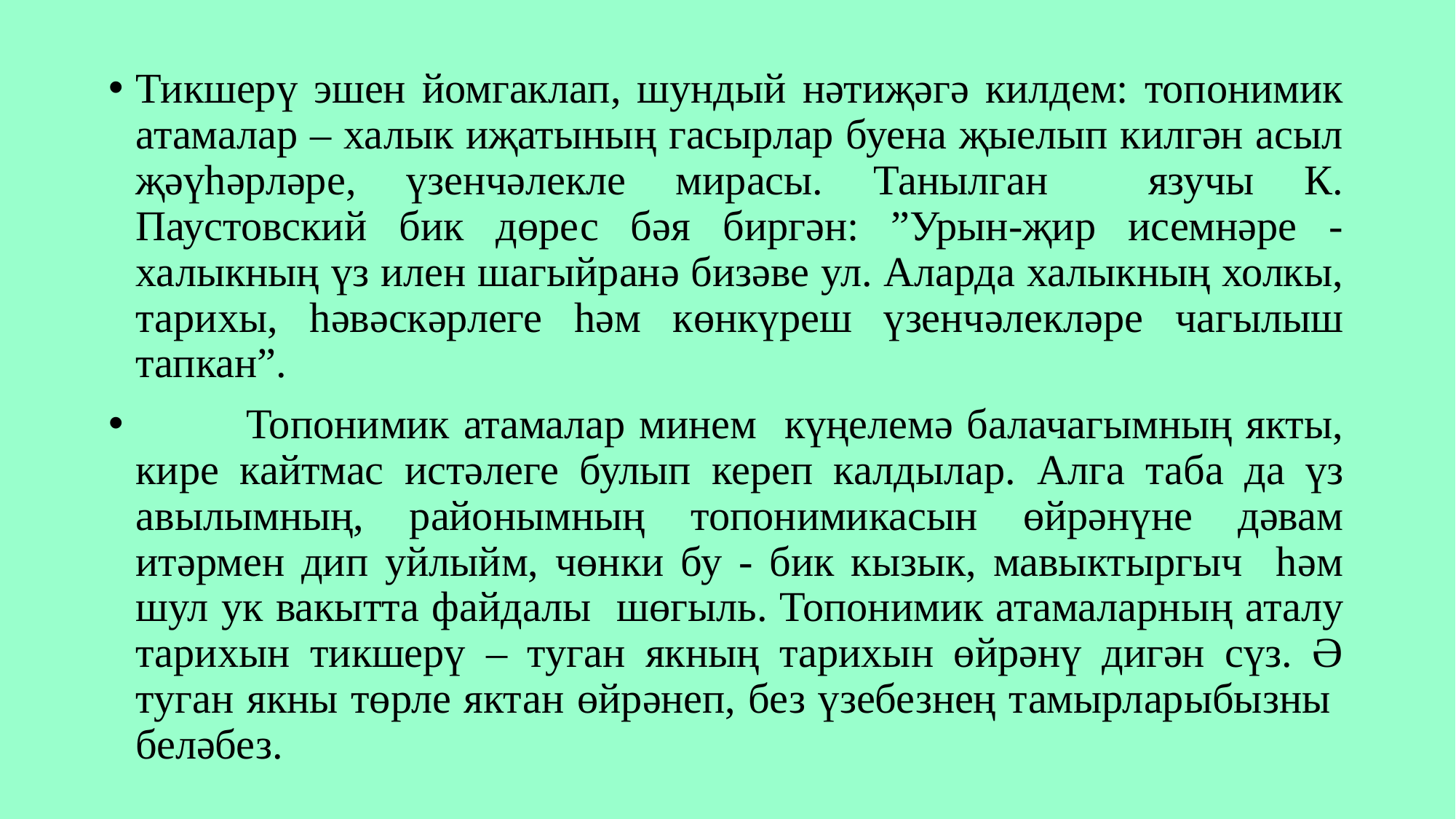

Тикшерү эшен йомгаклап, шундый нәтиҗәгә килдем: топонимик атамалар – халык иҗатының гасырлар буена җыелып килгән асыл җәүһәрләре, үзенчәлекле мирасы. Танылган  язучы К. Паустовский бик дөрес бәя биргән: ”Урын-җир исемнәре - халыкның үз илен шагыйранә бизәве ул. Аларда халыкның холкы, тарихы, һәвәскәрлеге һәм көнкүреш үзенчәлекләре чагылыш тапкан”.
        Топонимик атамалар минем  күңелемә балачагымның якты, кире кайтмас истәлеге булып кереп калдылар. Алга таба да үз авылымның, районымның топонимикасын өйрәнүне дәвам итәрмен дип уйлыйм, чөнки бу - бик кызык, мавыктыргыч  һәм шул ук вакытта файдалы  шөгыль. Топонимик атамаларның аталу тарихын тикшерү – туган якның тарихын өйрәнү дигән сүз. Ә туган якны төрле яктан өйрәнеп, без үзебезнең тамырларыбызны  беләбез.